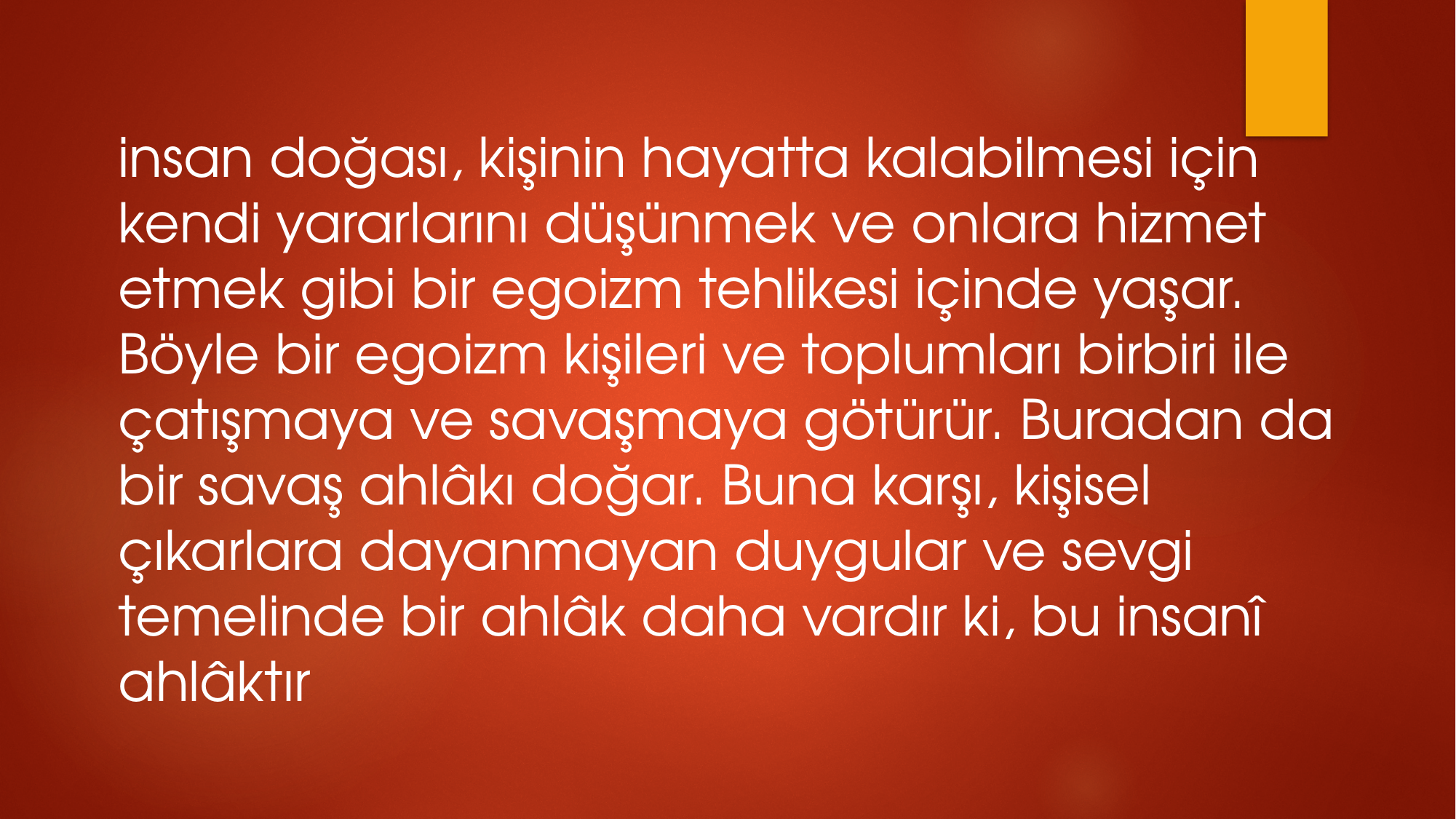

insan doğası, kişinin hayatta kalabilmesi için kendi yararlarını düşünmek ve onlara hizmet etmek gibi bir egoizm tehlikesi içinde yaşar. Böyle bir egoizm kişileri ve toplumları birbiri ile çatışmaya ve savaşmaya götürür. Buradan da bir savaş ahlâkı doğar. Buna karşı, kişisel çıkarlara dayanmayan duygular ve sevgi temelinde bir ahlâk daha vardır ki, bu insanî ahlâktır